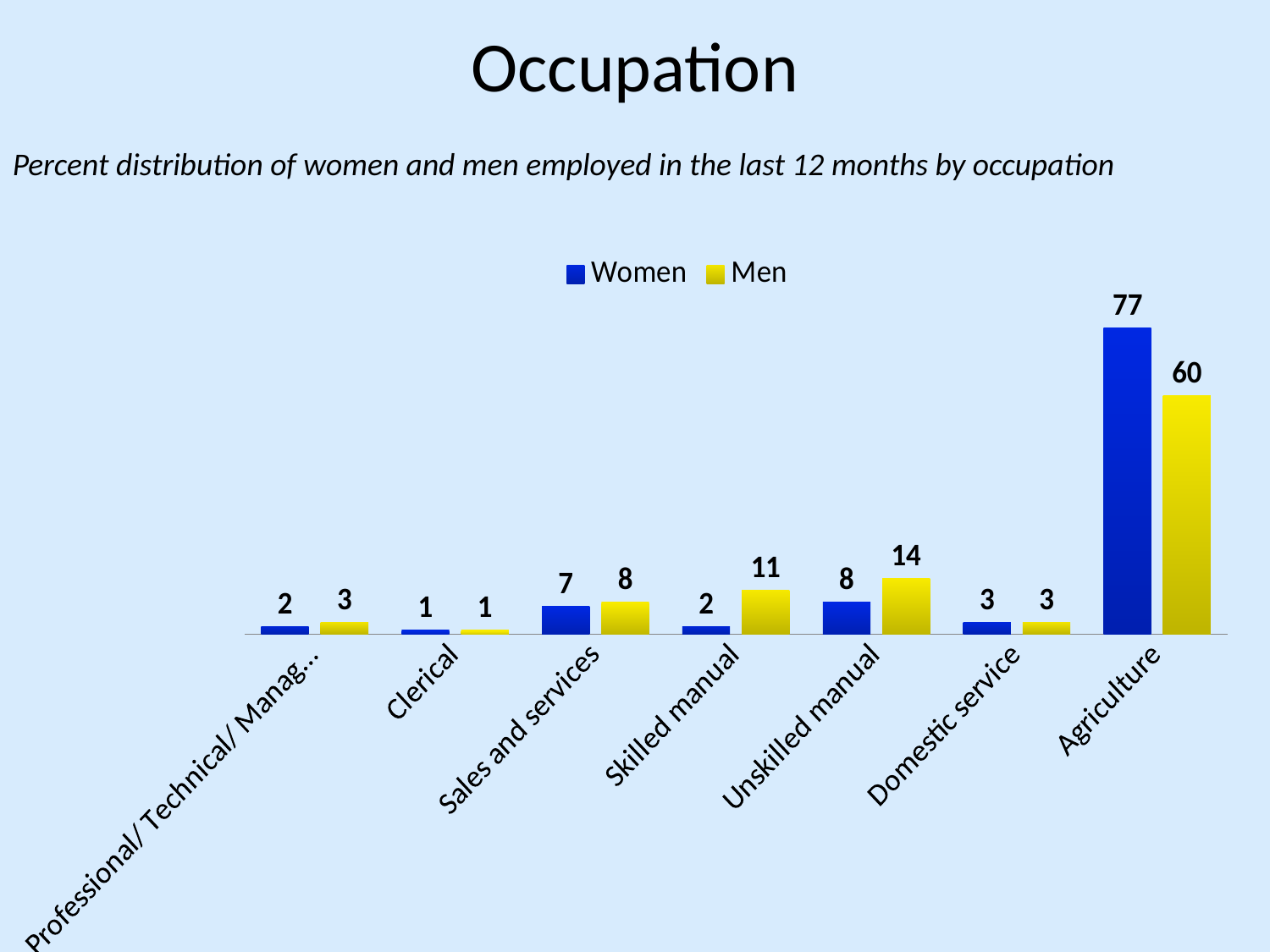

# Occupation
Percent distribution of women and men employed in the last 12 months by occupation

### Chart

| Category | Women | Men |
|---|---|---|
| Professional/ Technical/ Managerial | 2.0 | 3.0 |
| Clerical | 1.0 | 1.0 |
| Sales and services | 7.0 | 8.0 |
| Skilled manual | 2.0 | 11.0 |
| Unskilled manual | 8.0 | 14.0 |
| Domestic service | 3.0 | 3.0 |
| Agriculture | 77.0 | 60.0 |